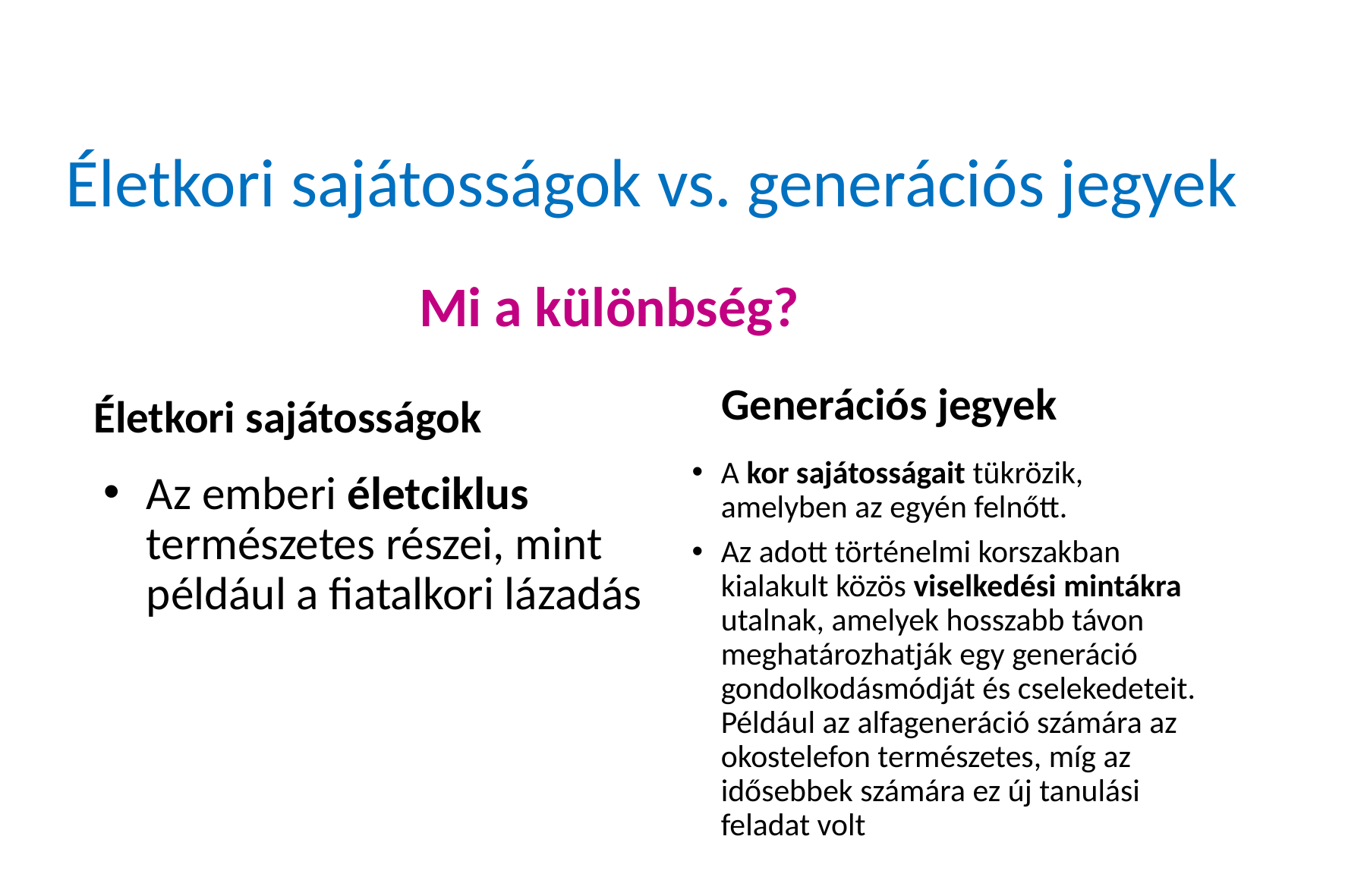

# Életkori sajátosságok vs. generációs jegyek
Mi a különbség?
Generációs jegyek
Életkori sajátosságok
A kor sajátosságait tükrözik, amelyben az egyén felnőtt.
Az adott történelmi korszakban kialakult közös viselkedési mintákra utalnak, amelyek hosszabb távon meghatározhatják egy generáció gondolkodásmódját és cselekedeteit. Például az alfageneráció számára az okostelefon természetes, míg az idősebbek számára ez új tanulási feladat volt
Az emberi életciklus természetes részei, mint például a fiatalkori lázadás